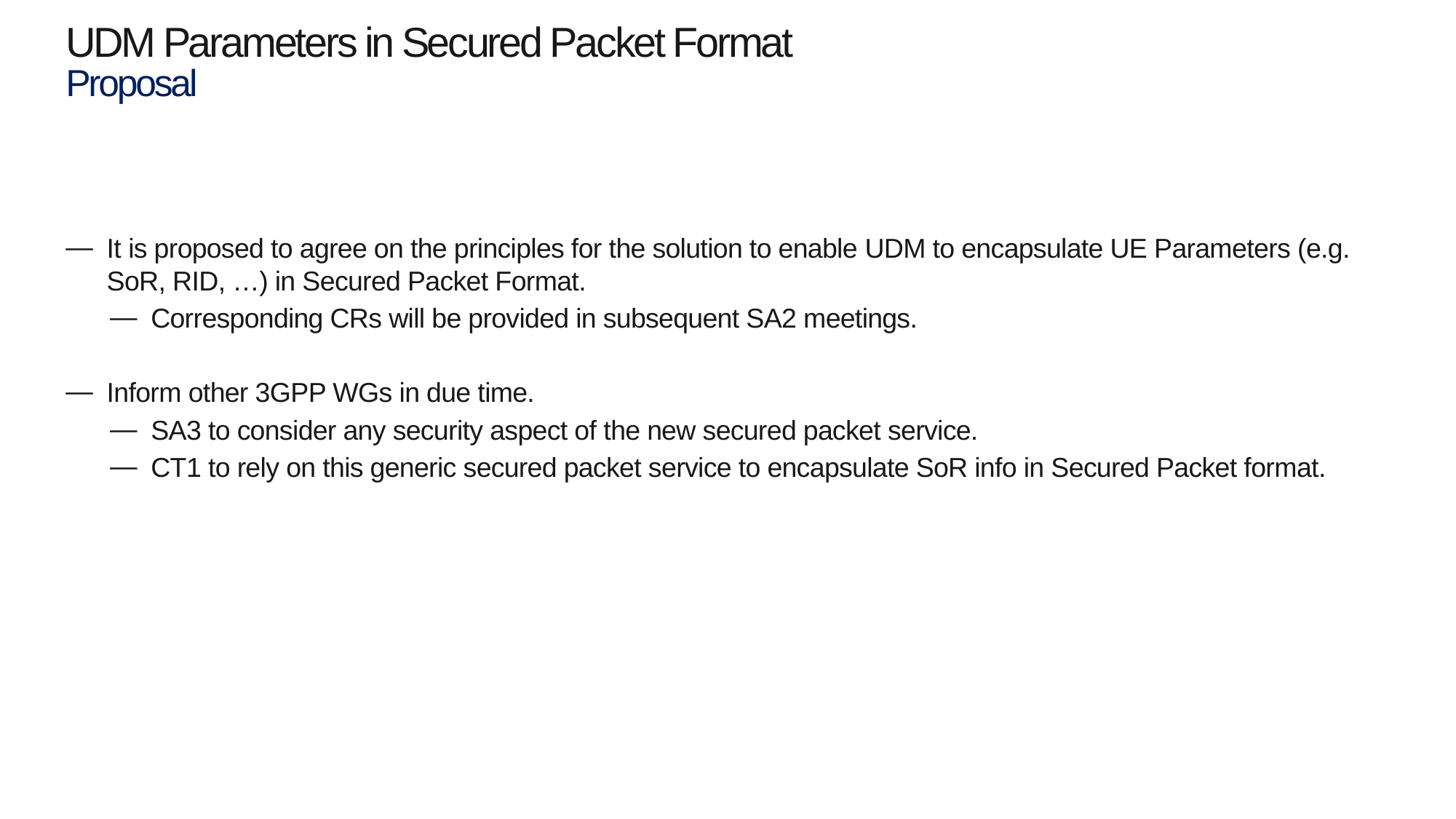

# UDM Parameters in Secured Packet Format Proposal
It is proposed to agree on the principles for the solution to enable UDM to encapsulate UE Parameters (e.g. SoR, RID, …) in Secured Packet Format.
Corresponding CRs will be provided in subsequent SA2 meetings.

Inform other 3GPP WGs in due time.
SA3 to consider any security aspect of the new secured packet service.
CT1 to rely on this generic secured packet service to encapsulate SoR info in Secured Packet format.